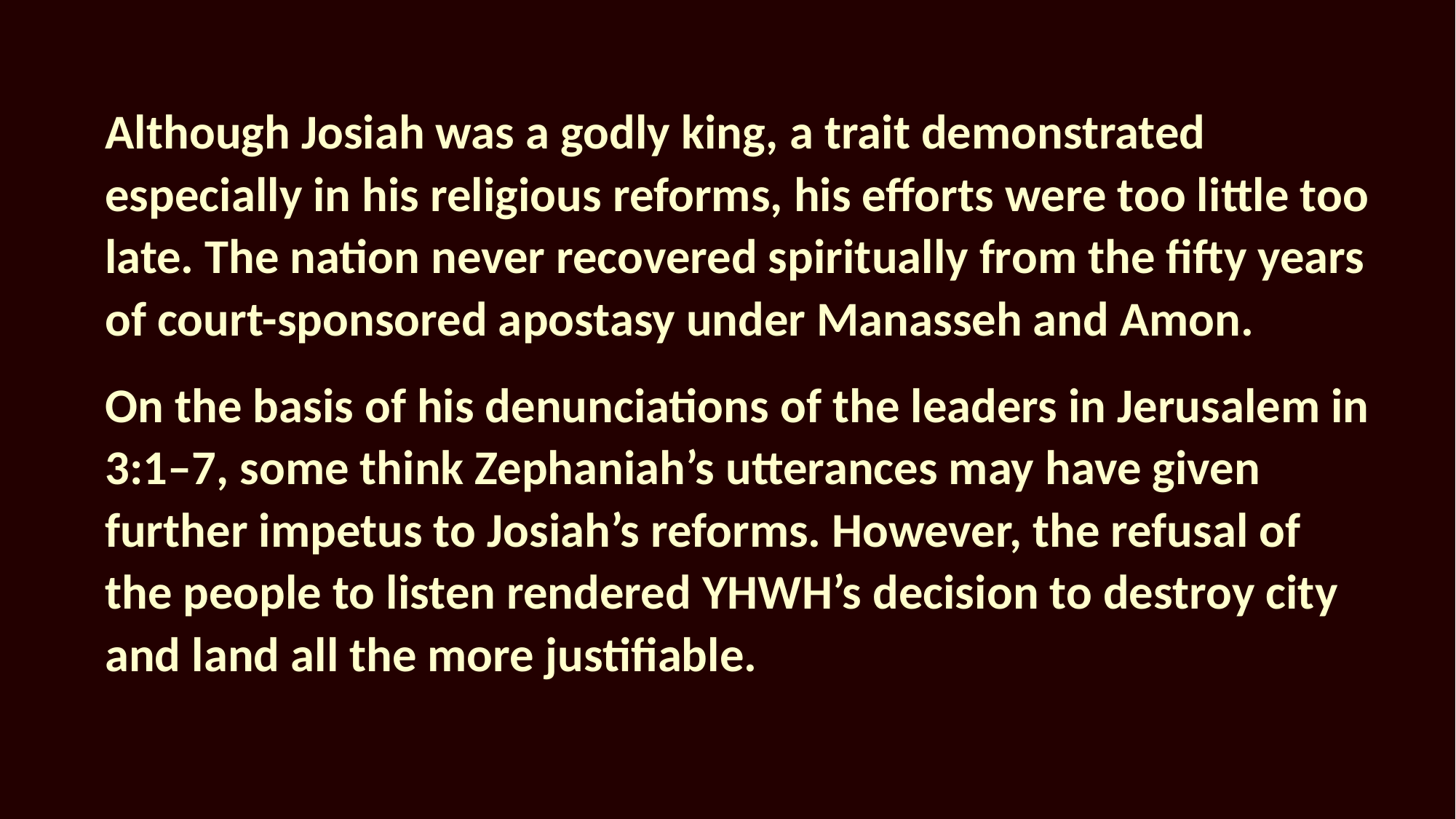

Although Josiah was a godly king, a trait demonstrated especially in his religious reforms, his efforts were too little too late. The nation never recovered spiritually from the fifty years of court-sponsored apostasy under Manasseh and Amon.
On the basis of his denunciations of the leaders in Jerusalem in 3:1–7, some think Zephaniah’s utterances may have given further impetus to Josiah’s reforms. However, the refusal of the people to listen rendered YHWH’s decision to destroy city and land all the more justifiable.